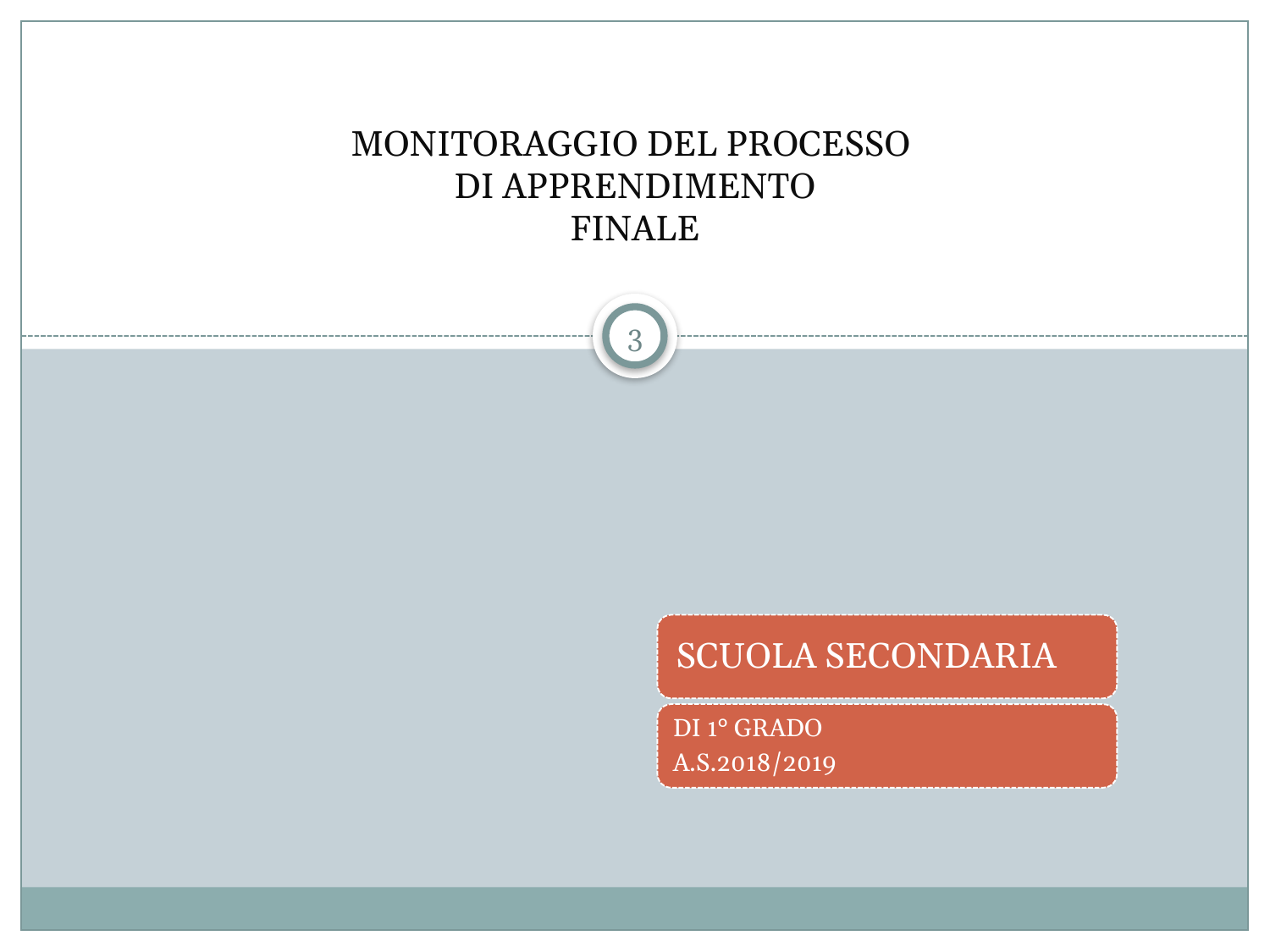

# MONITORAGGIO DEL PROCESSO DI APPRENDIMENTO FINALE
3
SCUOLA SECONDARIA
DI 1° GRADO
A.S.2018/2019